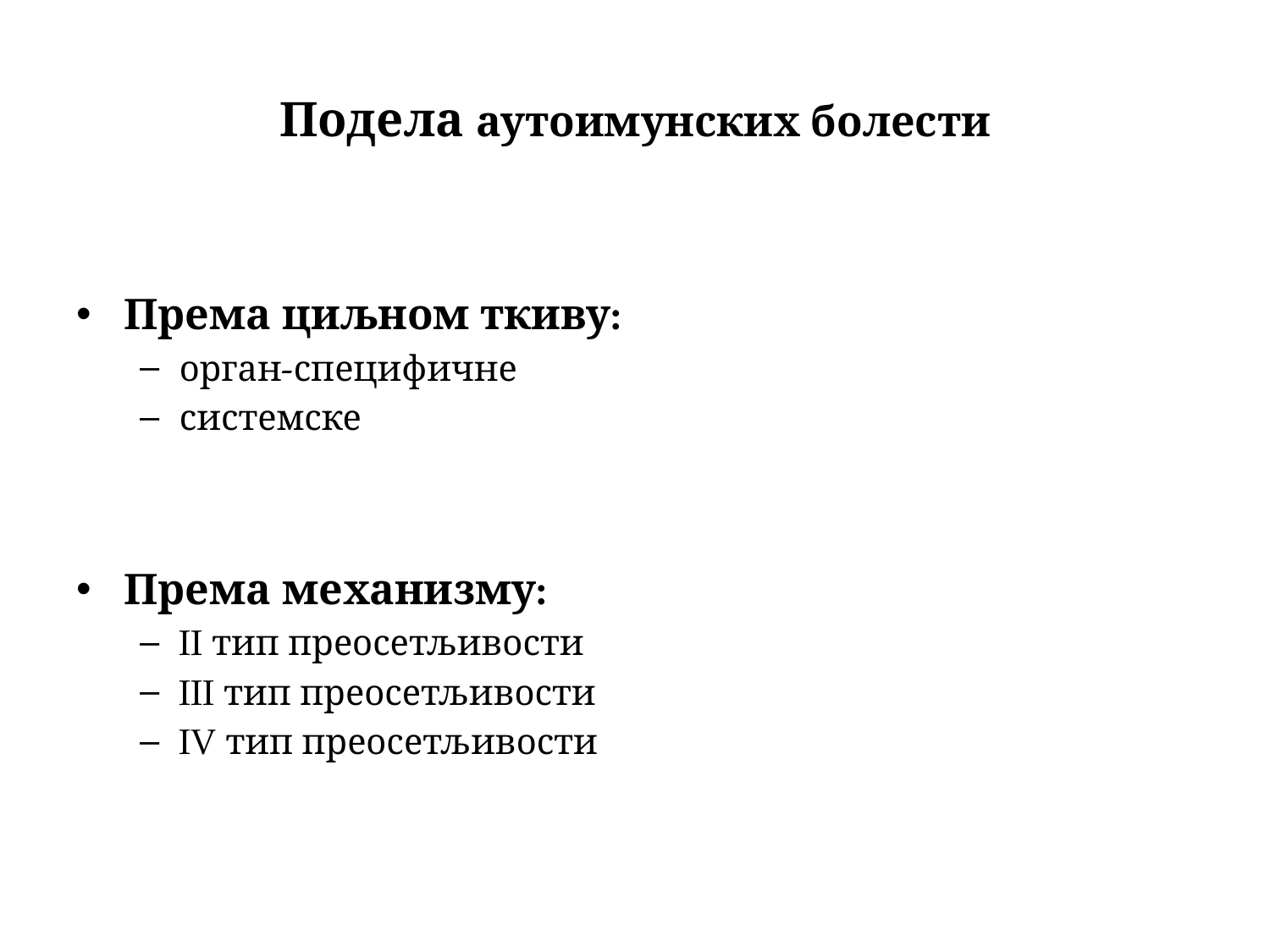

# Подела аутоимунских болести

Према циљном ткиву:
орган-специфичне
системске

Према механизму:
II тип преосетљивости
III тип преосетљивости
IV тип преосетљивости